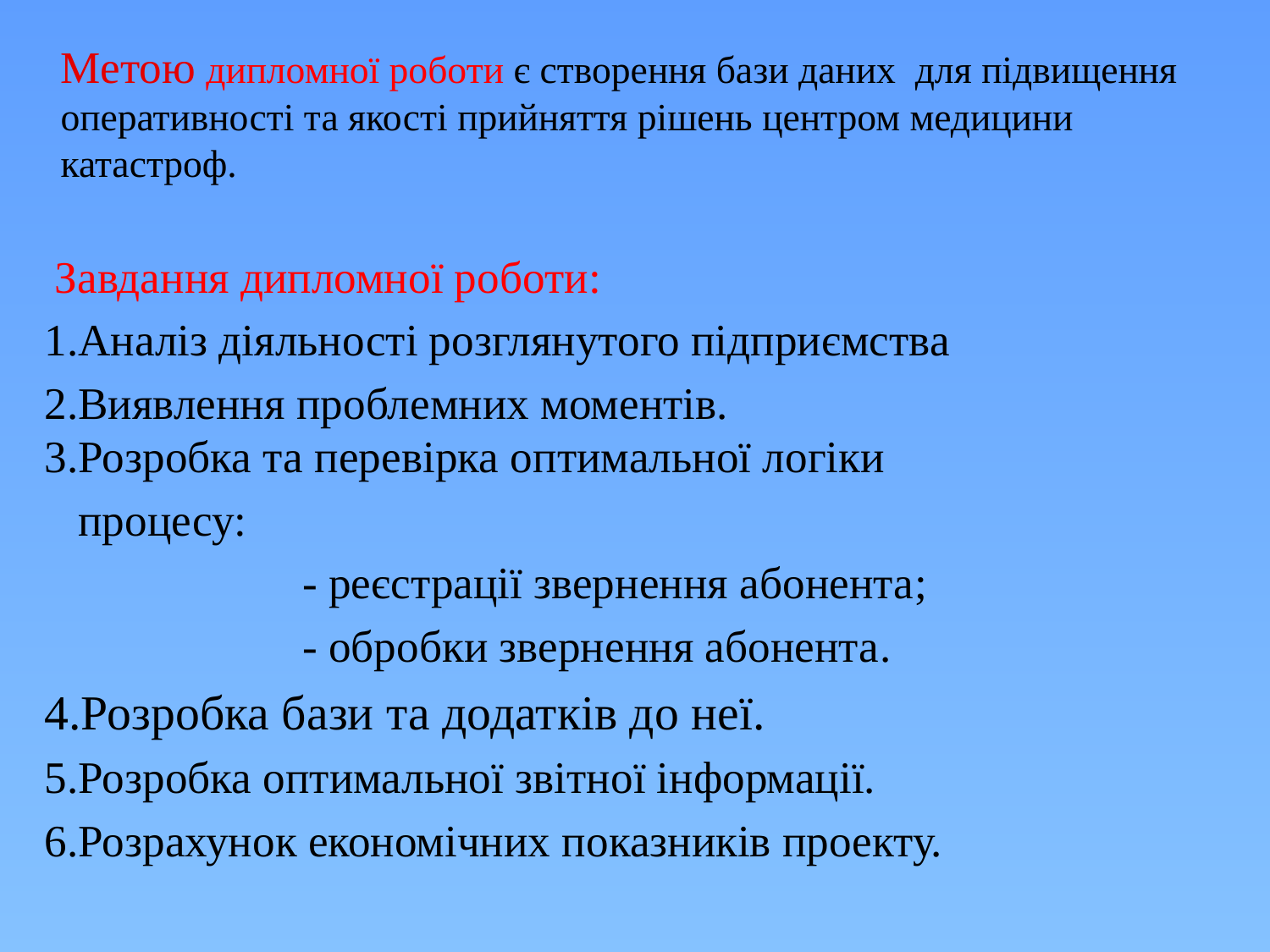

Метою дипломної роботи є створення бази даних  для підвищення оперативності та якості прийняття рішень центром медицини катастроф.

 Завдання дипломної роботи:
1.Аналіз діяльності розглянутого підприємства
2.Виявлення проблемних моментів.
3.Розробка та перевірка оптимальної логіки
   процесу:
                       - реєстрації звернення абонента;
                       - обробки звернення абонента.
4.Розробка бази та додатків до неї.
5.Розробка оптимальної звітної інформації.
6.Розрахунок економічних показників проекту.